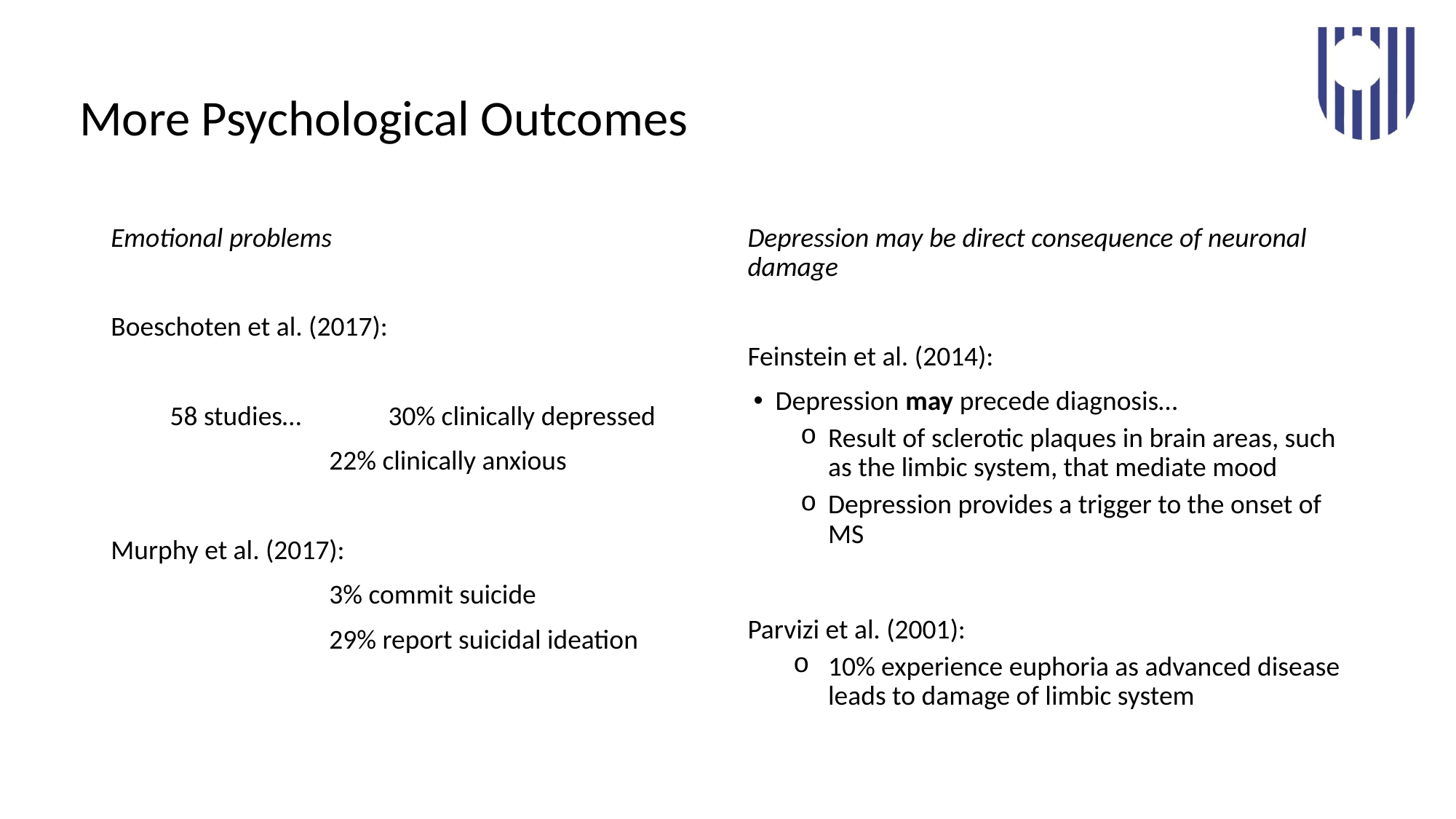

# More Psychological Outcomes
Emotional problems

Boeschoten et al. (2017):

58 studies…	30% clinically depressed
		22% clinically anxious

Murphy et al. (2017):
		3% commit suicide
		29% report suicidal ideation
Depression may be direct consequence of neuronal damage

Feinstein et al. (2014):
Depression may precede diagnosis…
Result of sclerotic plaques in brain areas, such as the limbic system, that mediate mood
Depression provides a trigger to the onset of MS

Parvizi et al. (2001):
10% experience euphoria as advanced disease leads to damage of limbic system